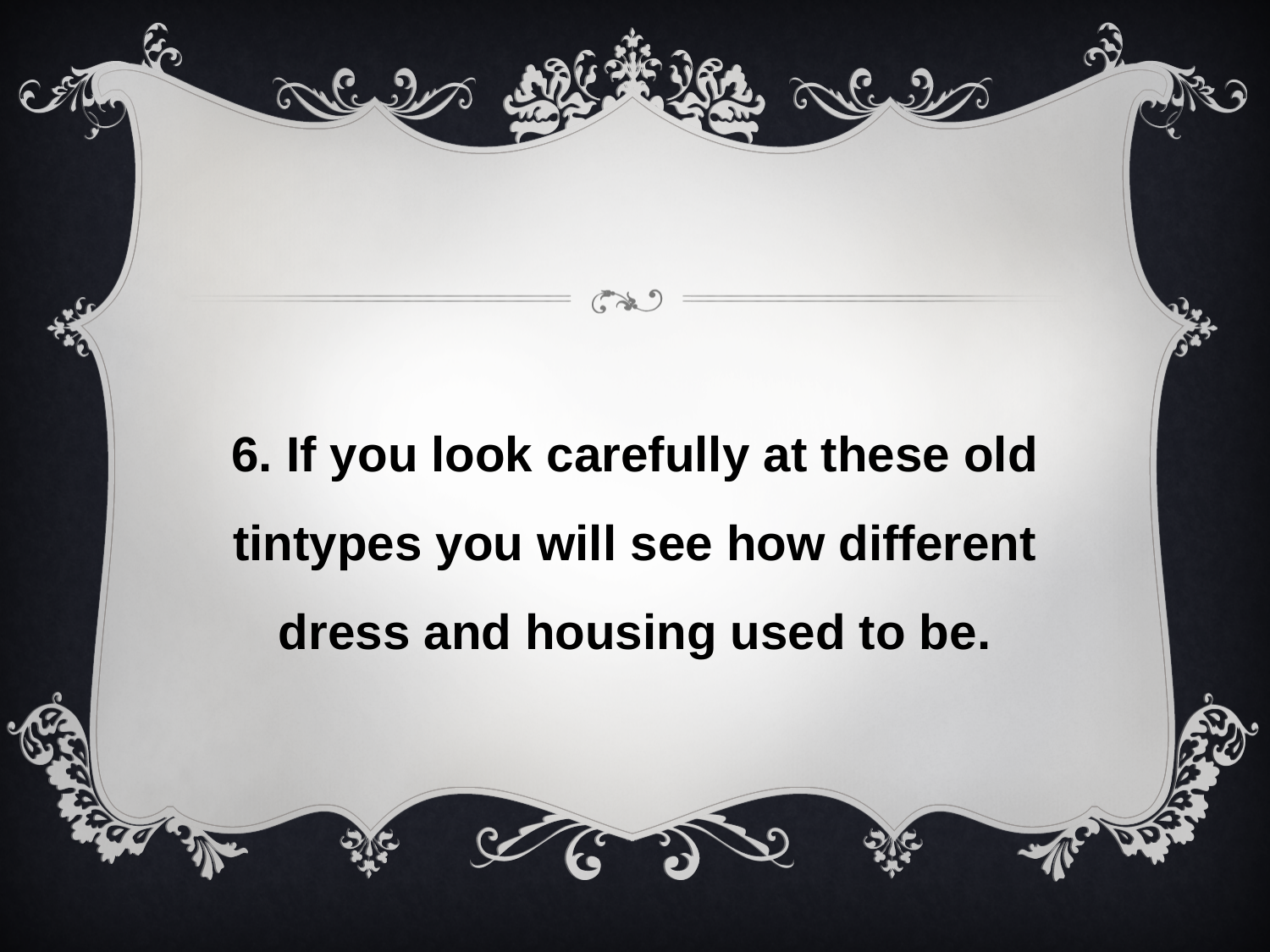

6. If you look carefully at these old tintypes you will see how different dress and housing used to be.